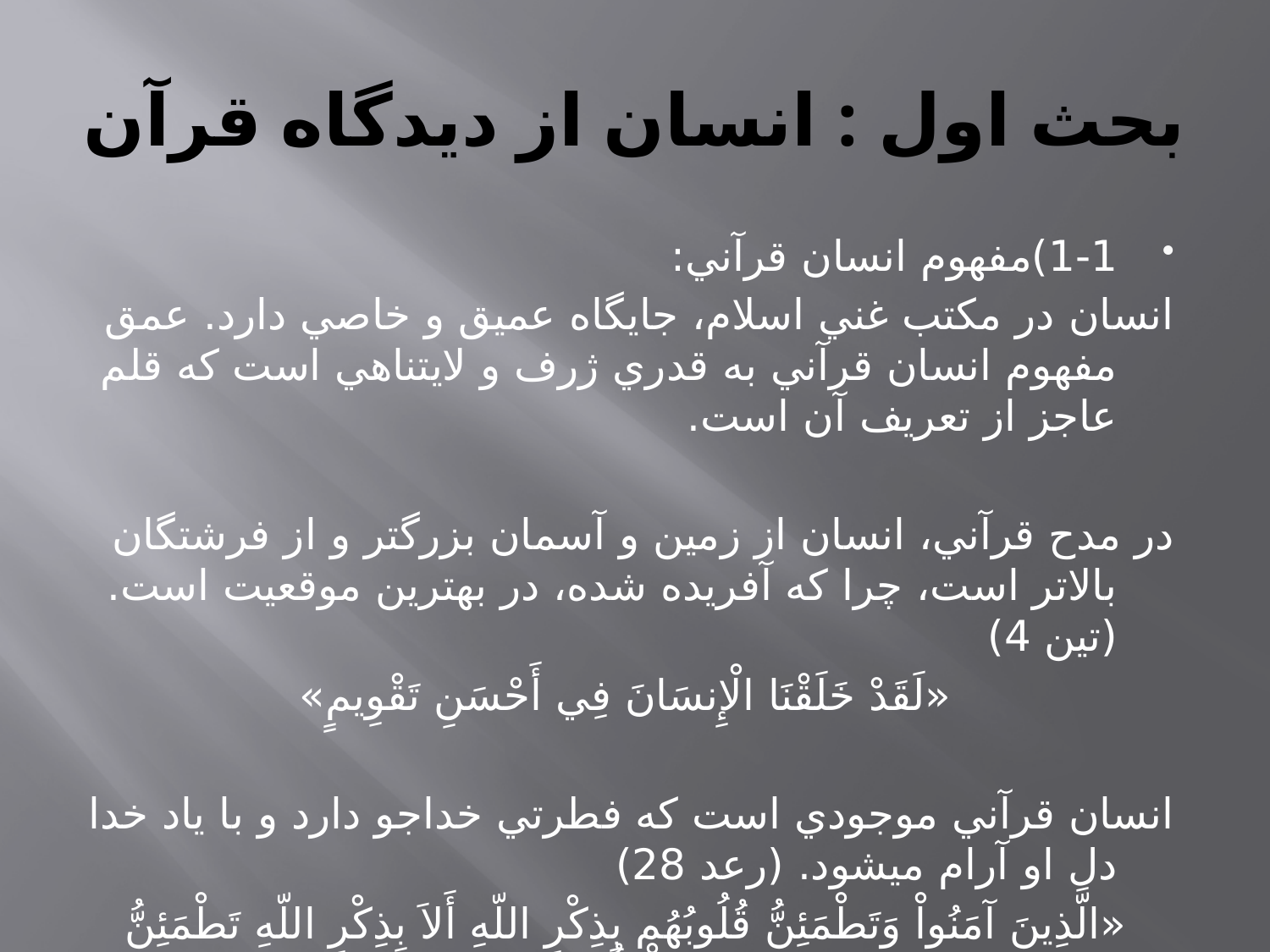

# بحث اول : انسان از ديدگاه قرآن
1-1)مفهوم انسان قرآني:
انسان در مكتب غني اسلام، جايگاه عميق و خاصي دارد. عمق مفهوم انسان قرآني به قدري ژرف و لايتناهي است كه قلم عاجز از تعريف آن است.

در مدح قرآني، انسان از زمين و آسمان بزرگتر و از فرشتگان بالاتر است، چرا كه آفريده شده، در بهترين موقعيت است.(تين 4)
«لَقَدْ خَلَقْنَا الْإِنسَانَ فِي أَحْسَنِ تَقْوِيمٍ»

انسان قرآني موجودي است كه فطرتي خداجو دارد و با ياد خدا دل او آرام ميشود. (رعد 28)
«الَّذِينَ آمَنُواْ وَتَطْمَئِنُّ قُلُوبُهُم بِذِكْرِ اللّهِ أَلاَ بِذِكْرِ اللّهِ تَطْمَئِنُّ الْقُلُوبُ»